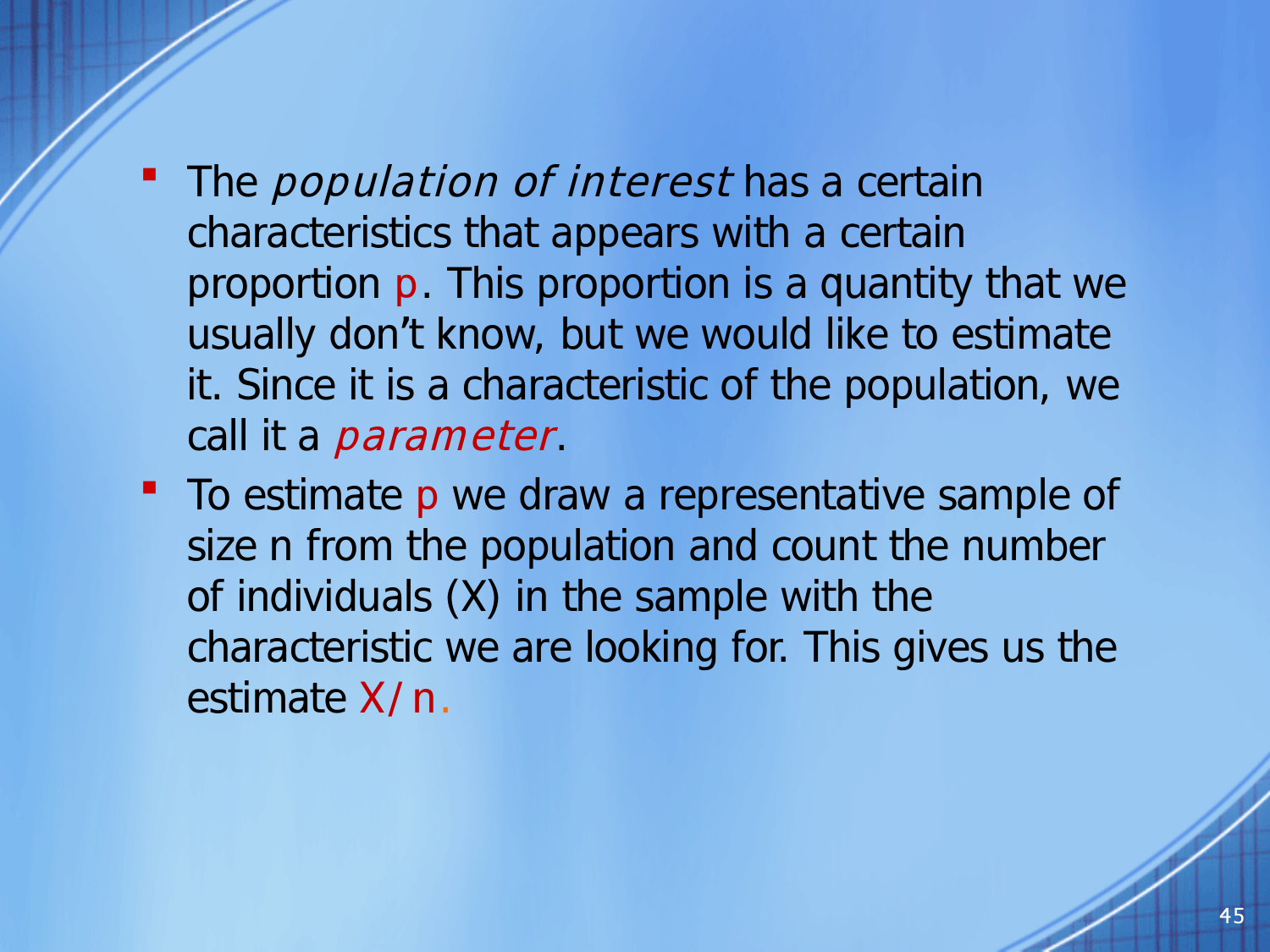

The population of interest has a certain characteristics that appears with a certain proportion p. This proportion is a quantity that we usually don’t know, but we would like to estimate it. Since it is a characteristic of the population, we call it a parameter.
To estimate p we draw a representative sample of size n from the population and count the number of individuals (X) in the sample with the characteristic we are looking for. This gives us the estimate X/n.

45